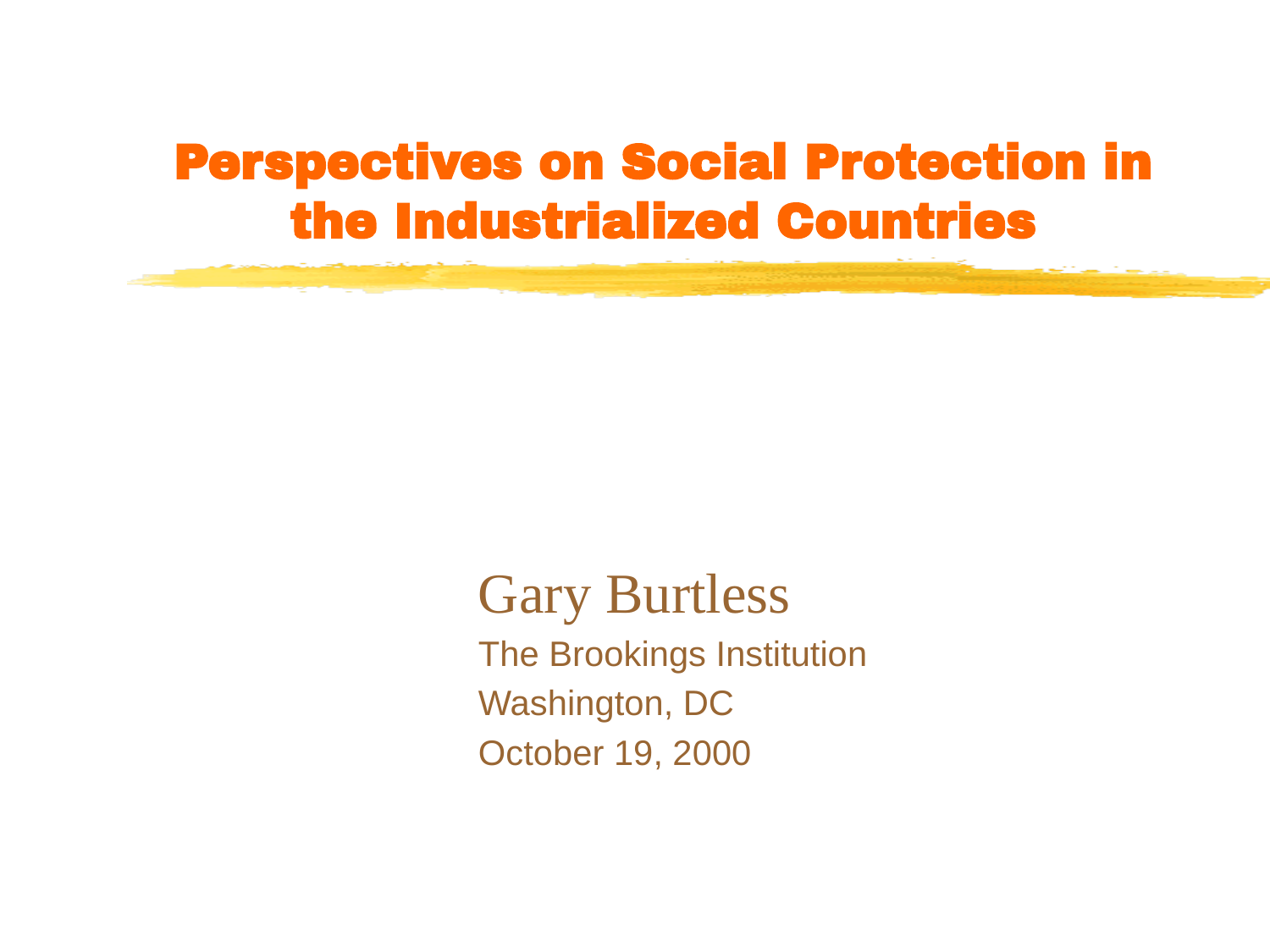

# Perspectives on Social Protection in the Industrialized Countries
Gary Burtless
The Brookings Institution
Washington, DC
October 19, 2000